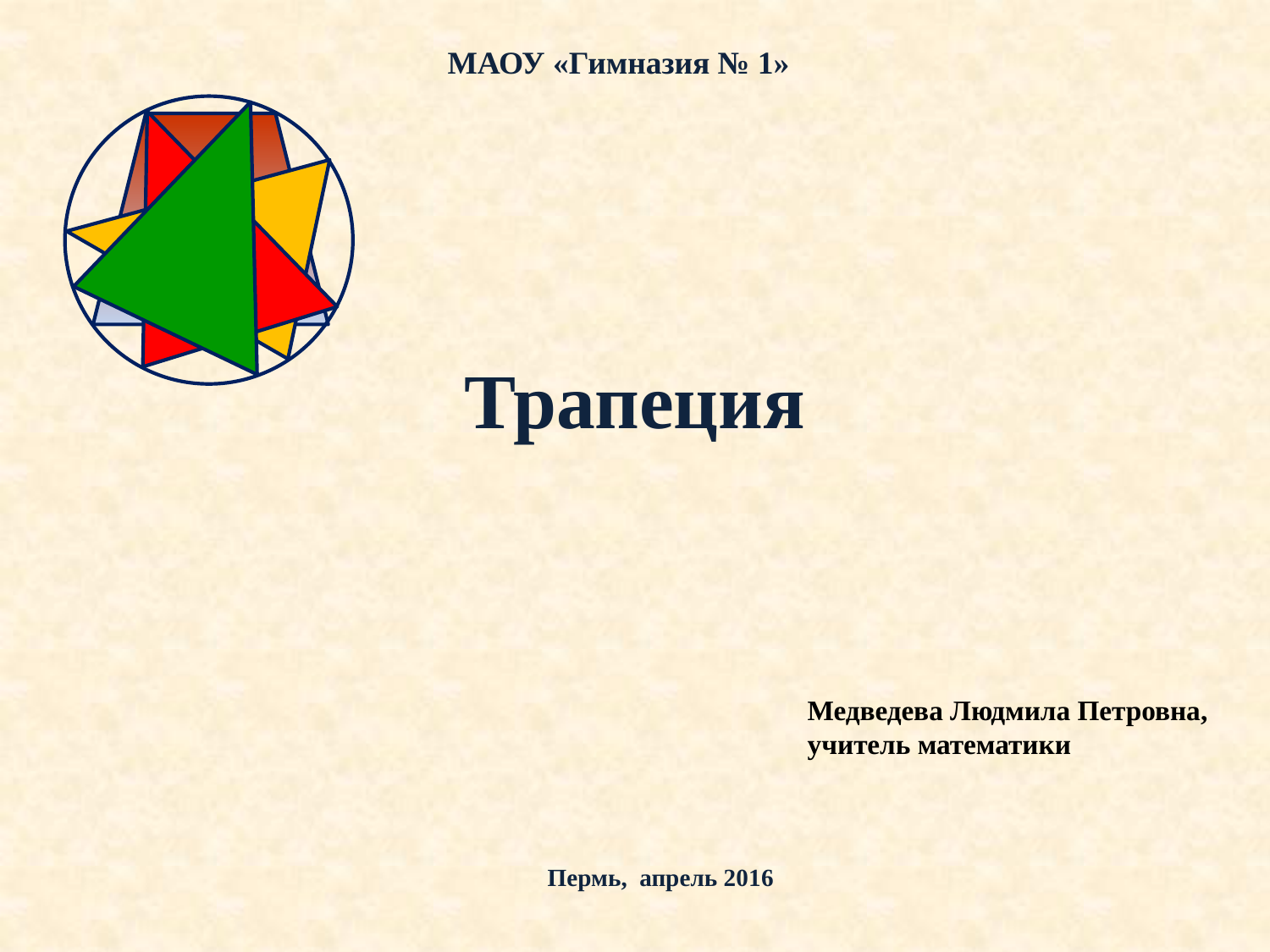

МАОУ «Гимназия № 1»

# Трапеция
Медведева Людмила Петровна, учитель математики
Пермь,  апрель 2016